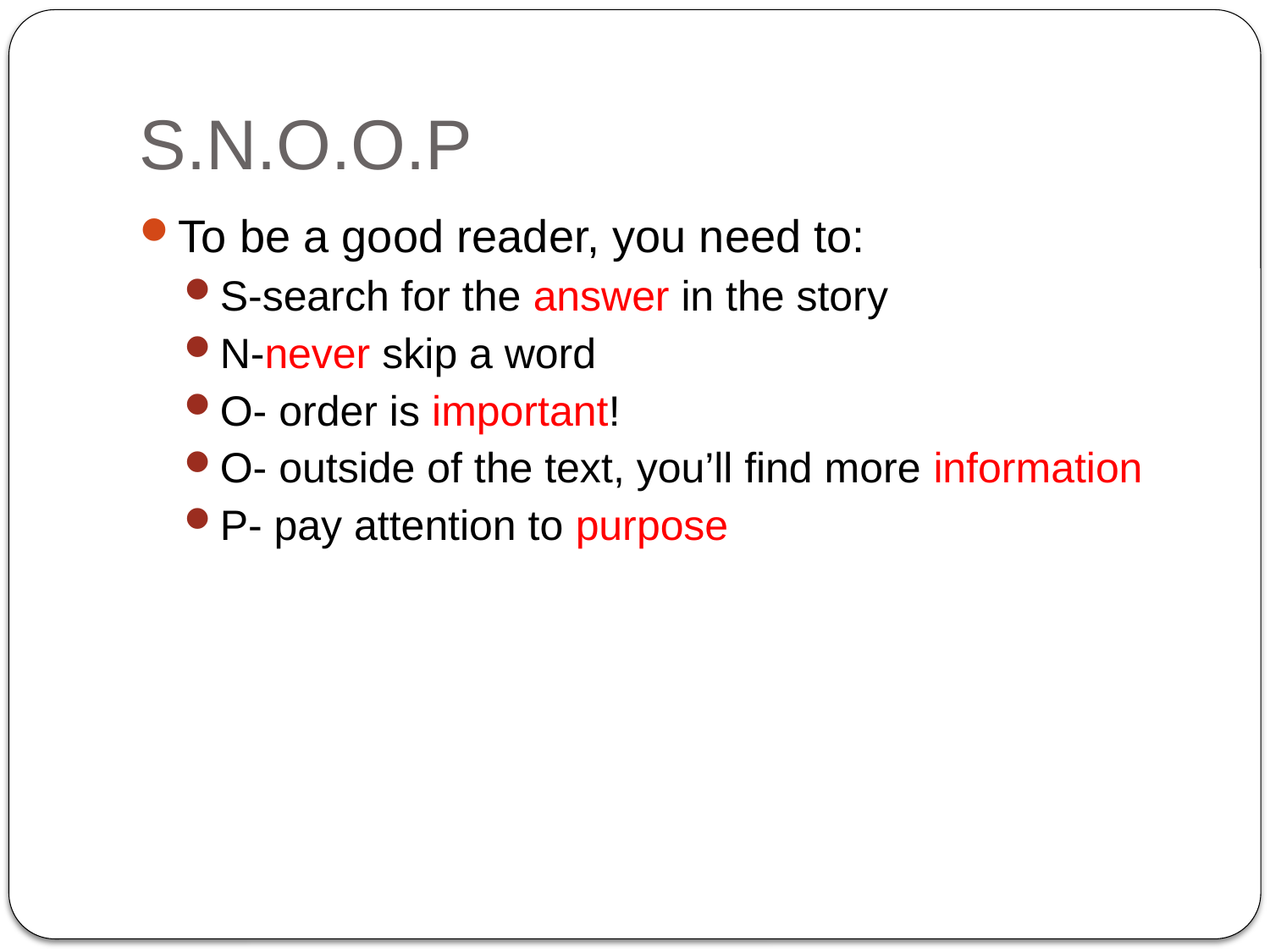

# S.N.O.O.P
To be a good reader, you need to:
S-search for the answer in the story
N-never skip a word
O- order is important!
O- outside of the text, you’ll find more information
P- pay attention to purpose